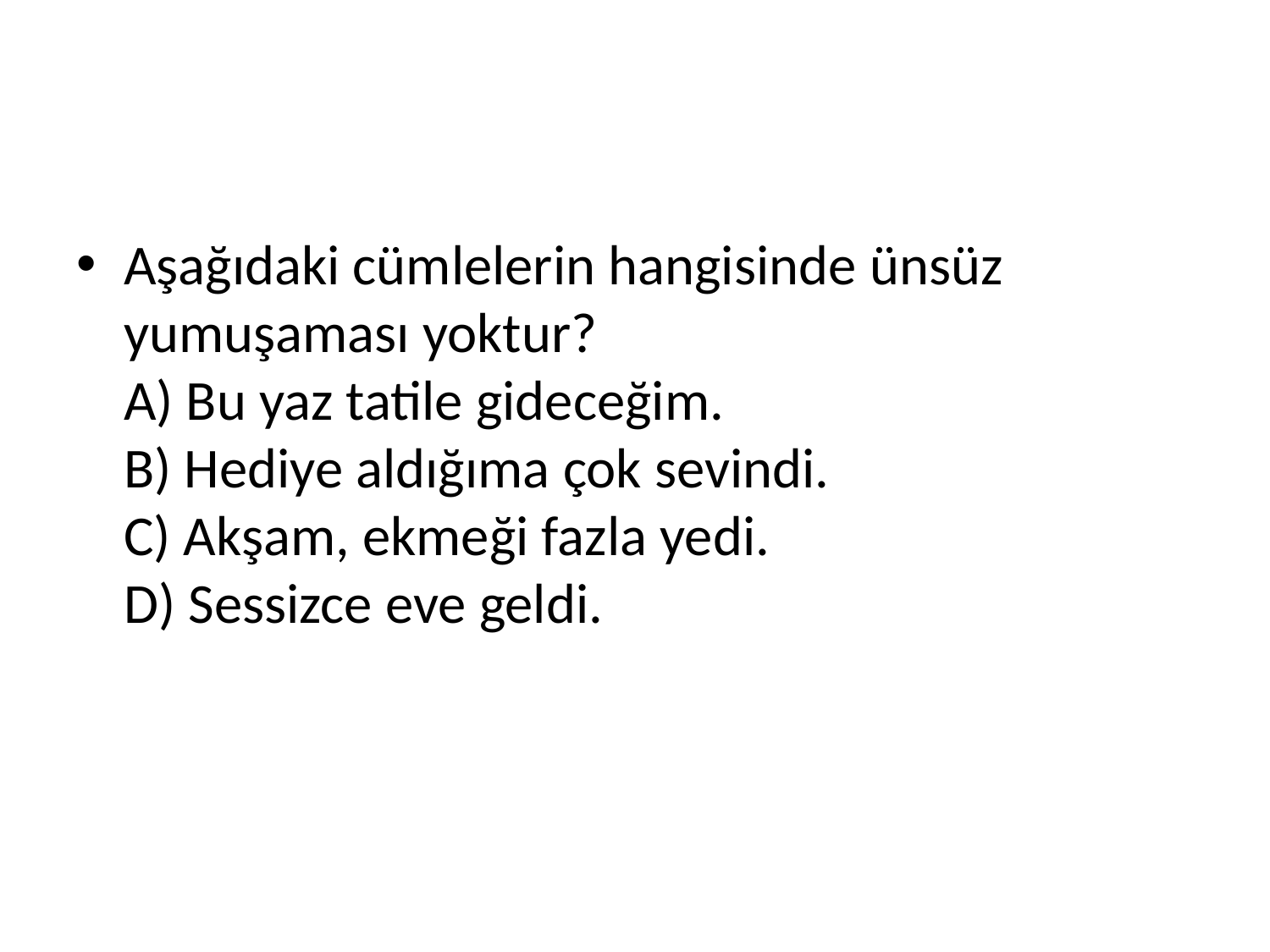

#
Aşağıdaki cümlelerin hangisinde ünsüz yumuşaması yoktur? 
A) Bu yaz tatile gideceğim. 
B) Hediye aldığıma çok sevindi. 
C) Akşam, ekmeği fazla yedi. 
D) Sessizce eve geldi.